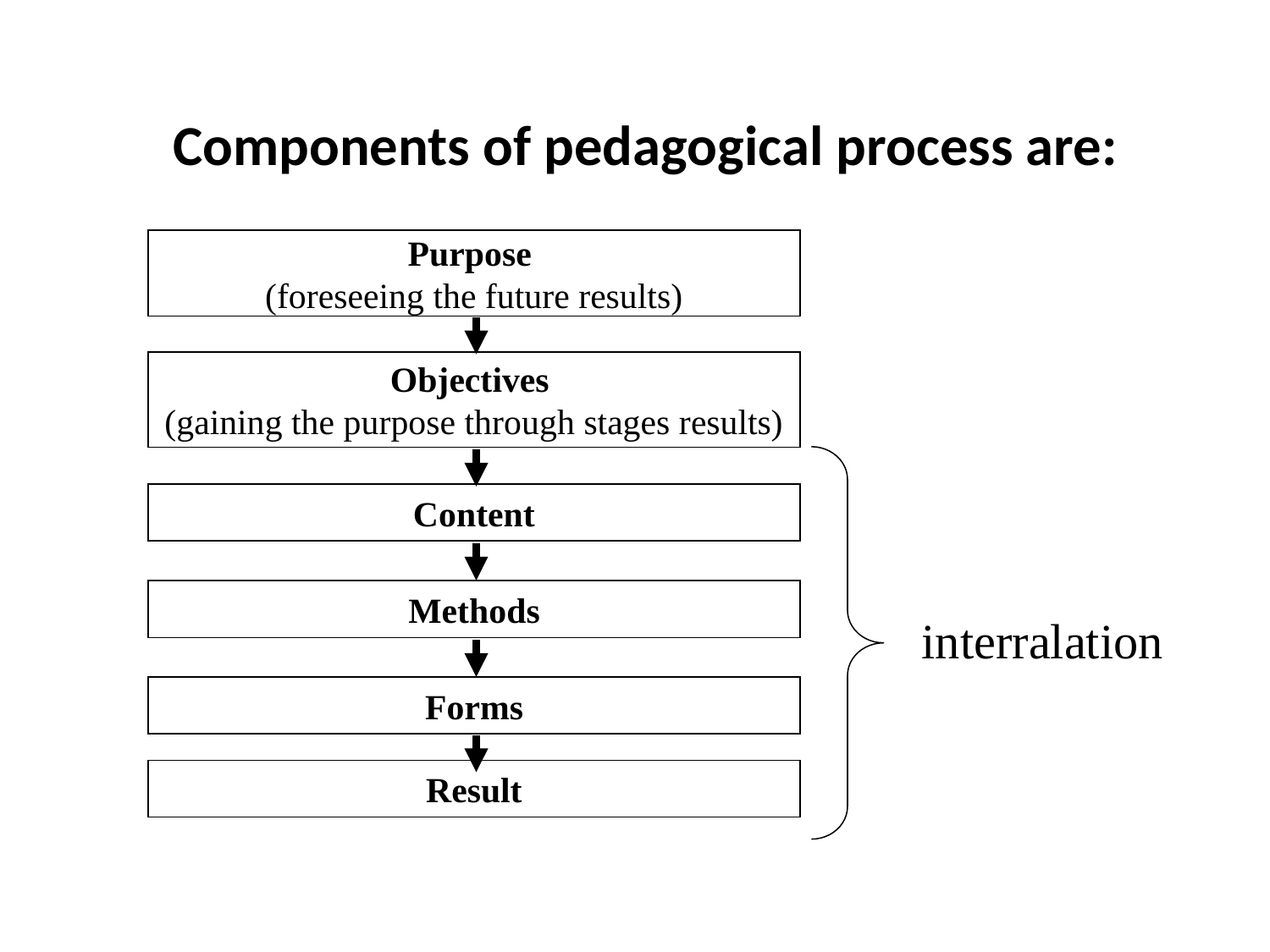

Components of pedagogical process are:
#
Purpose
(foreseeing the future results)
Objectives
(gaining the purpose through stages results)

Content
Methods
interralation
Forms
Result